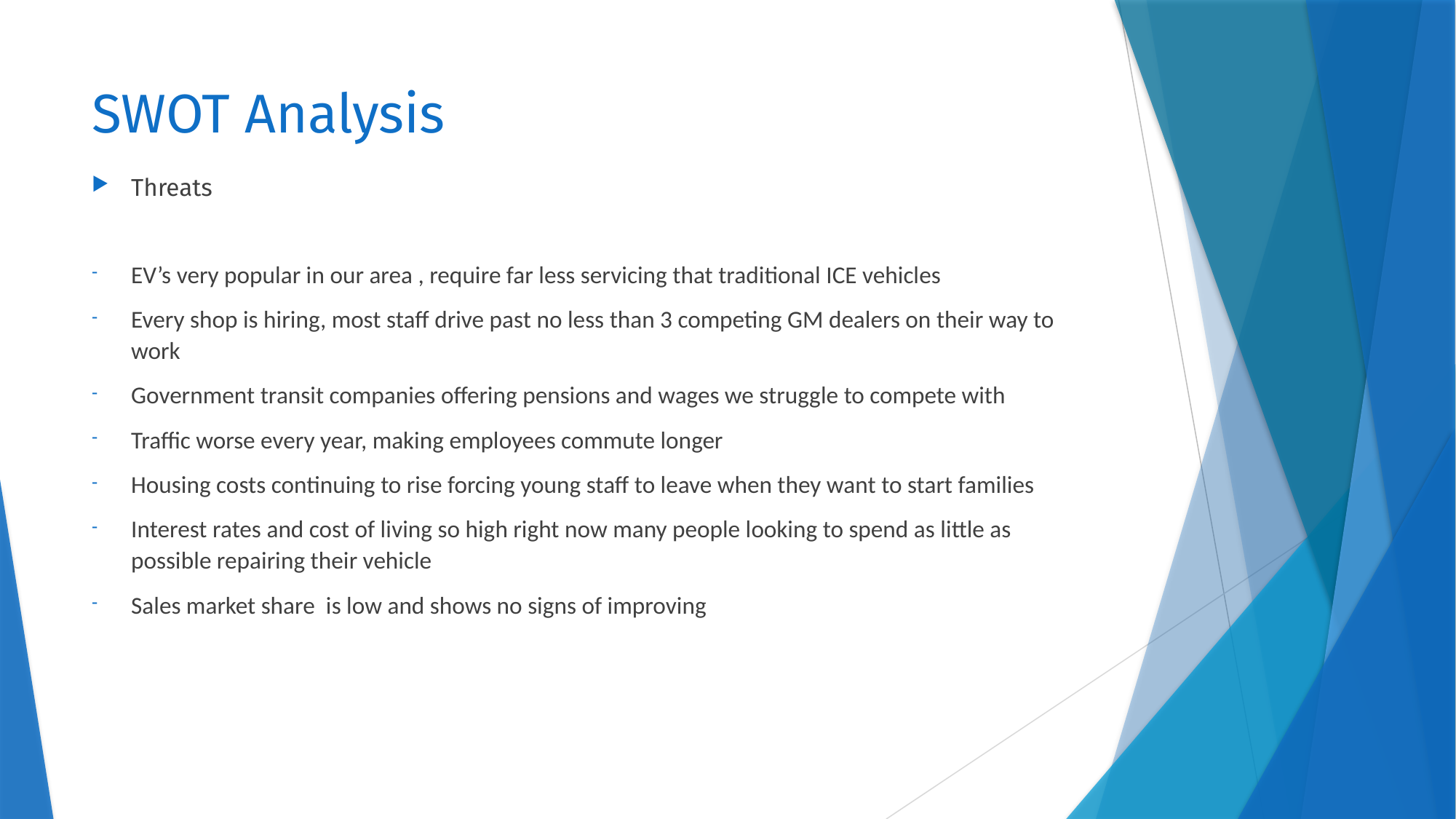

# SWOT Analysis
Threats

EV’s very popular in our area , require far less servicing that traditional ICE vehicles
Every shop is hiring, most staff drive past no less than 3 competing GM dealers on their way to work
Government transit companies offering pensions and wages we struggle to compete with
Traffic worse every year, making employees commute longer
Housing costs continuing to rise forcing young staff to leave when they want to start families
Interest rates and cost of living so high right now many people looking to spend as little as possible repairing their vehicle
Sales market share  is low and shows no signs of improving